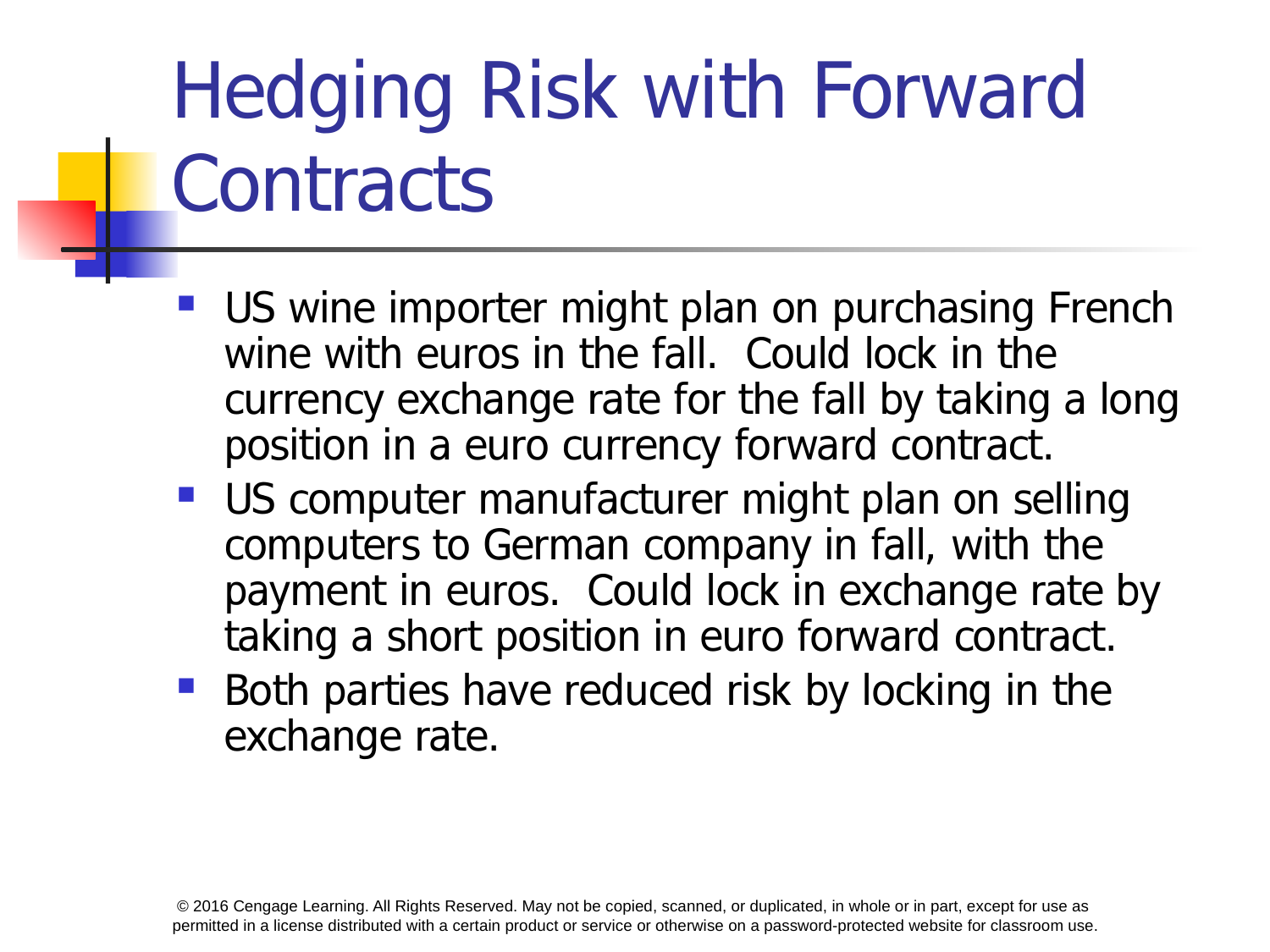

# Hedging Risk with Forward Contracts
US wine importer might plan on purchasing French wine with euros in the fall.  Could lock in the currency exchange rate for the fall by taking a long position in a euro currency forward contract.
US computer manufacturer might plan on selling computers to German company in fall, with the payment in euros.  Could lock in exchange rate by taking a short position in euro forward contract.
Both parties have reduced risk by locking in the exchange rate.